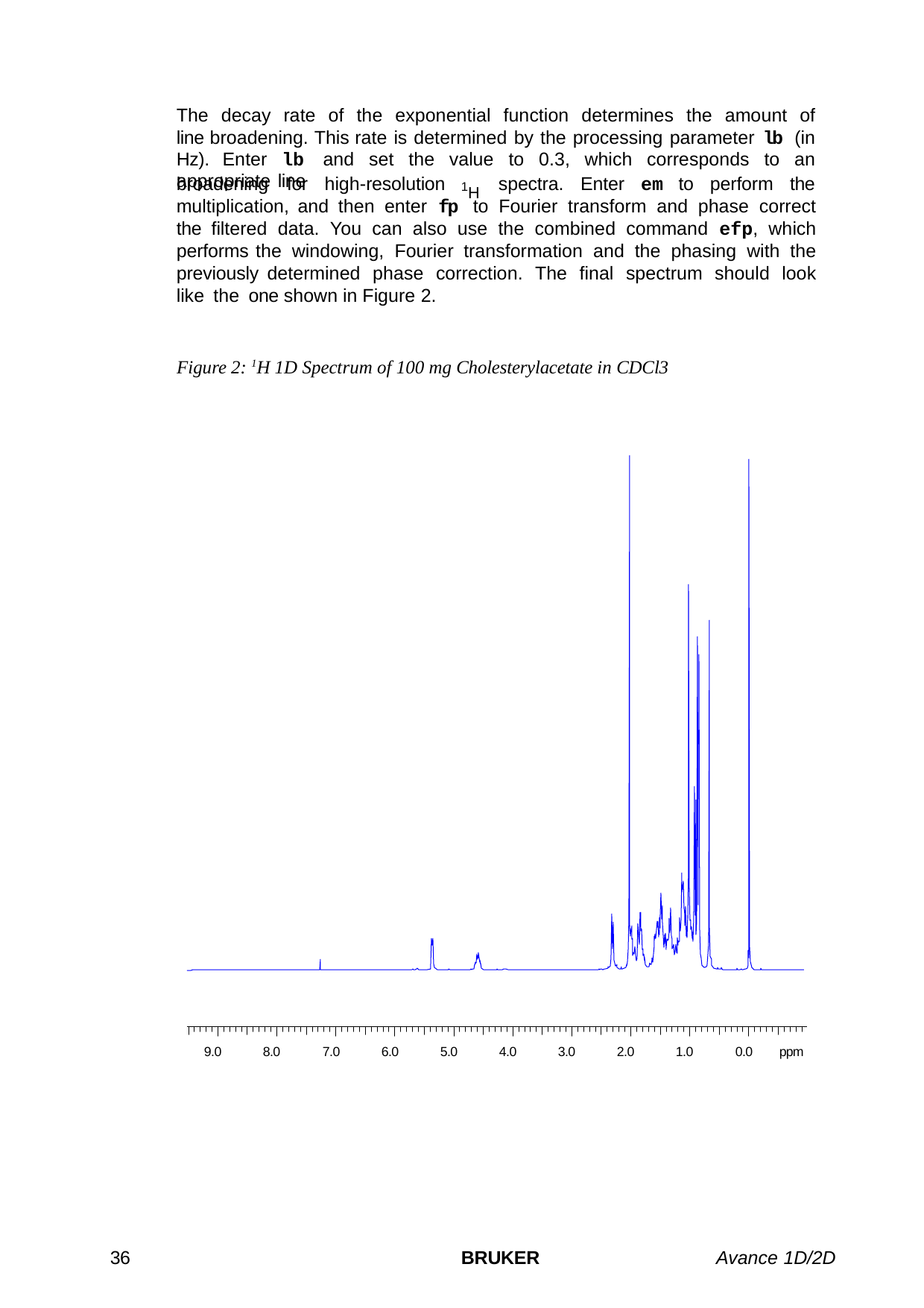

The decay rate of the exponential function determines the amount of line broadening. This rate is determined by the processing parameter lb (in Hz). Enter lb and set the value to 0.3, which corresponds to an appropriate line
1H
broadening	for	high-resolution	spectra.	Enter	em to	perform	the
multiplication, and then enter fp to Fourier transform and phase correct the filtered data. You can also use the combined command efp, which performs the windowing, Fourier transformation and the phasing with the previously determined phase correction. The final spectrum should look like the one shown in Figure 2.

Figure 2: 1H 1D Spectrum of 100 mg Cholesterylacetate in CDCl3

9.0
8.0
7.0
6.0
5.0
4.0
3.0
2.0
1.0
0.0
ppm
36
BRUKER
Avance 1D/2D